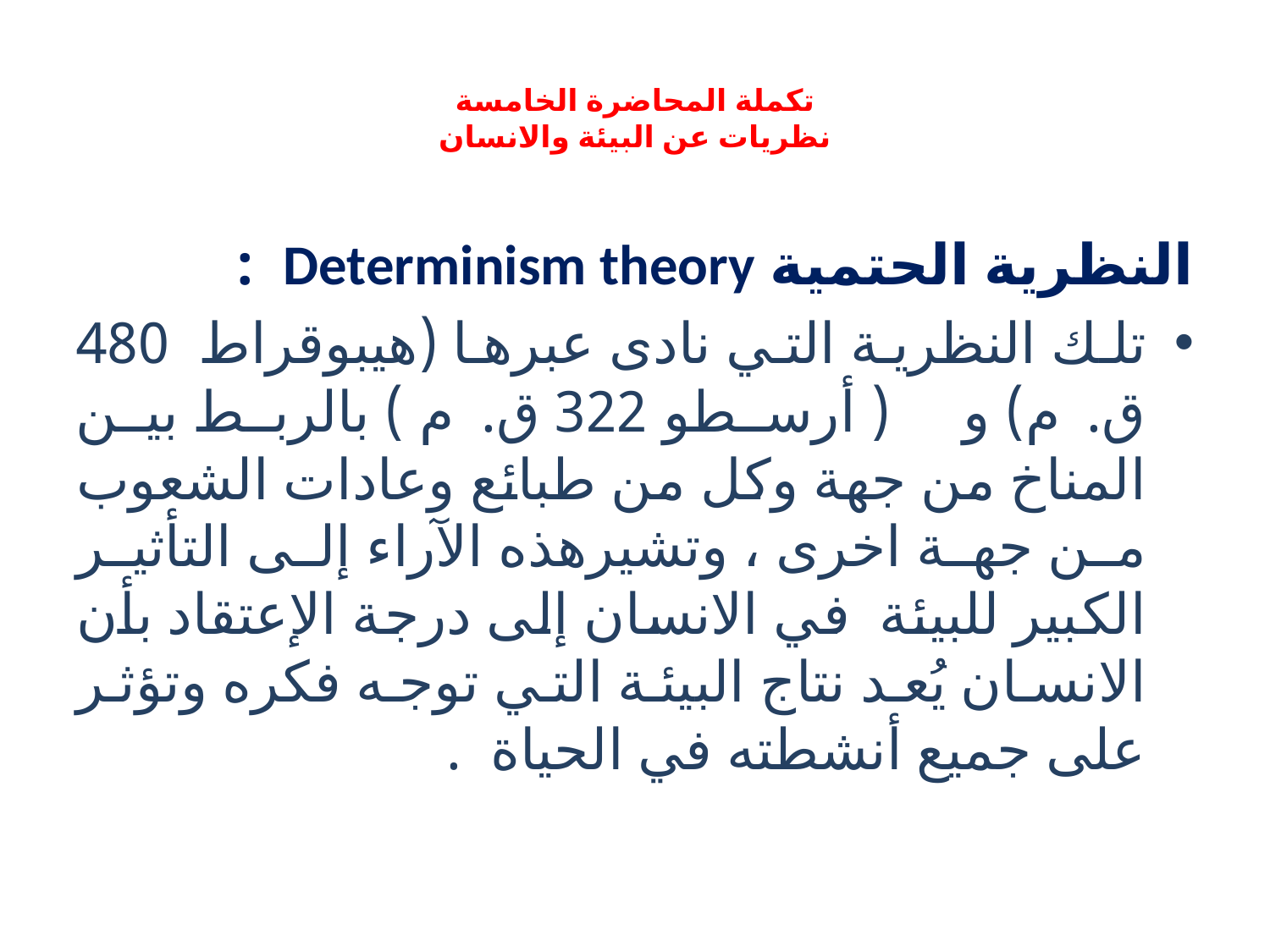

# تكملة المحاضرة الخامسة نظريات عن البيئة والانسان
النظرية الحتمية Determinism theory  :
تلك النظرية التي نادى عبرها (هيبوقراط  480 ق.م) و     ( أرسطو 322 ق.م ) بالربط بين المناخ من جهة وكل من طبائع وعادات الشعوب من جهة اخرى ، وتشيرهذه الآراء إلى التأثير الكبير للبيئة  في الانسان إلى درجة الإعتقاد بأن الانسان يُعد نتاج البيئة التي توجه فكره وتؤثر على جميع أنشطته في الحياة  .